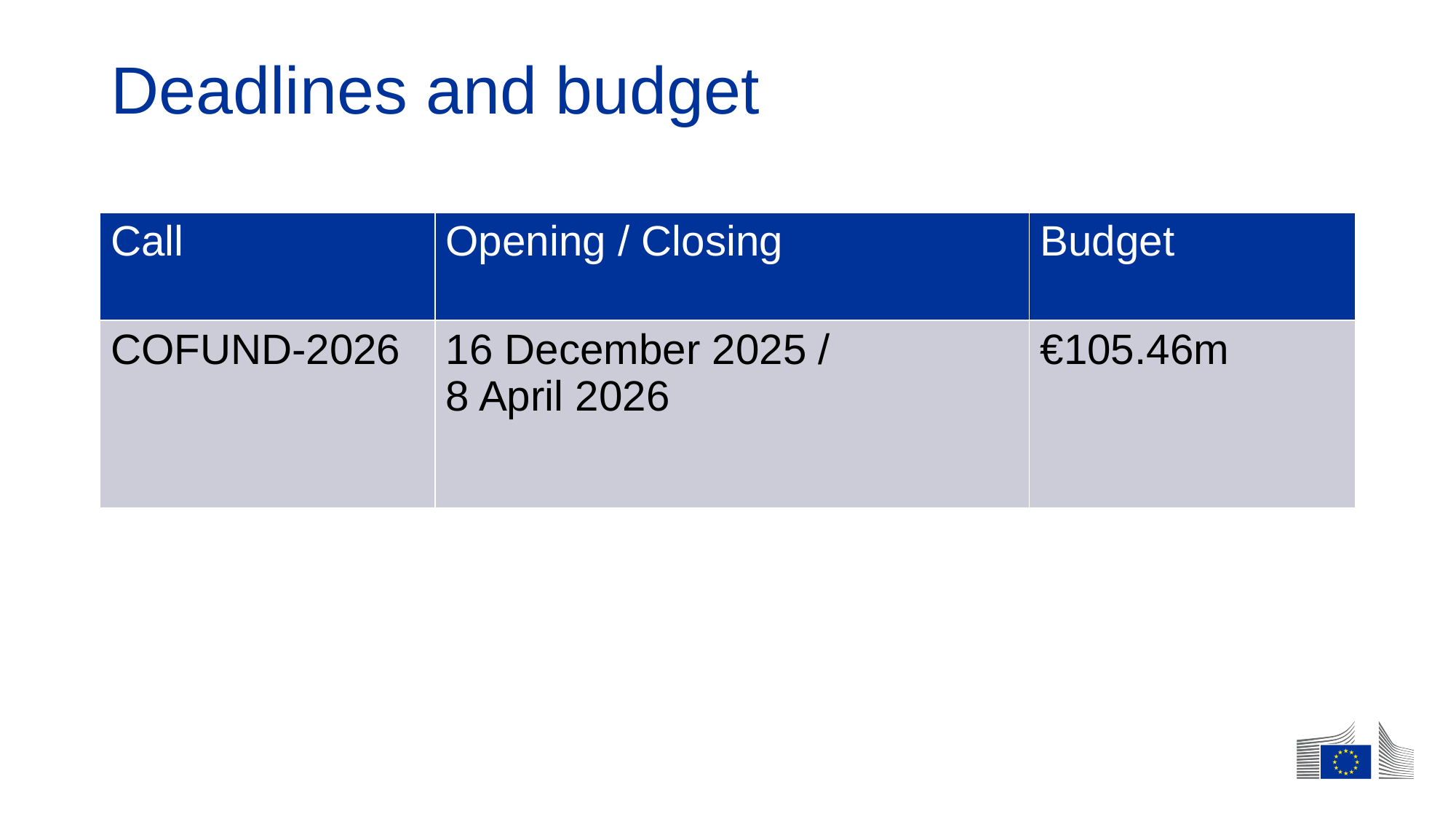

# Deadlines and budget
| Call | Opening / Closing | Budget |
| --- | --- | --- |
| COFUND-2026 | 16 December 2025 / 8 April 2026 | €105.46m |